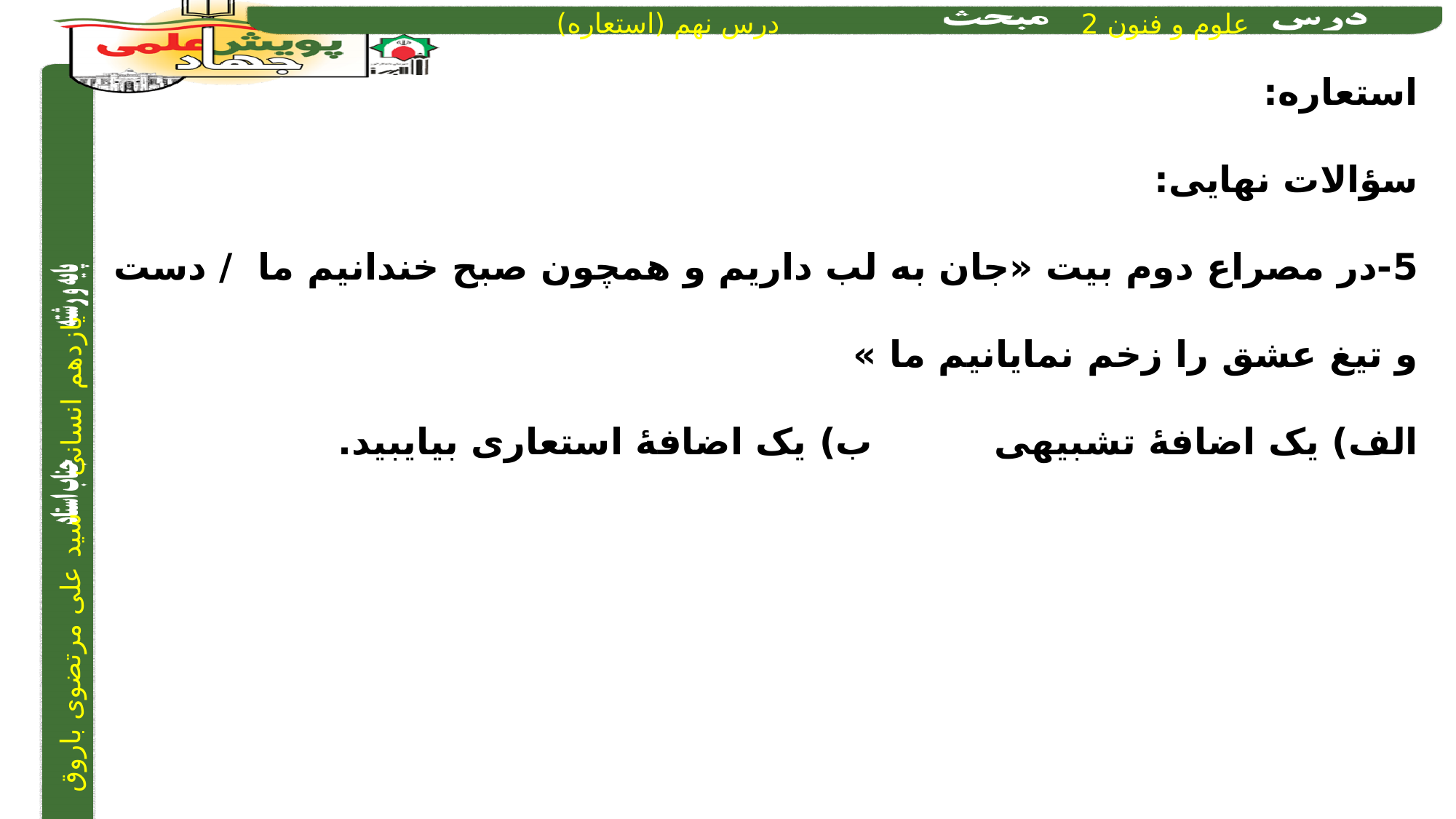

استعاره:
سؤالات نهایی:
5-در مصراع دوم بیت «جان به لب داریم و همچون‌ صبح خندانیم‌ ما  / دست و تیغ‌ عشق را زخم نمایانیم ما »
الف) یک اضافۀ تشبیهی			ب) یک اضافۀ استعاری بیایبید.